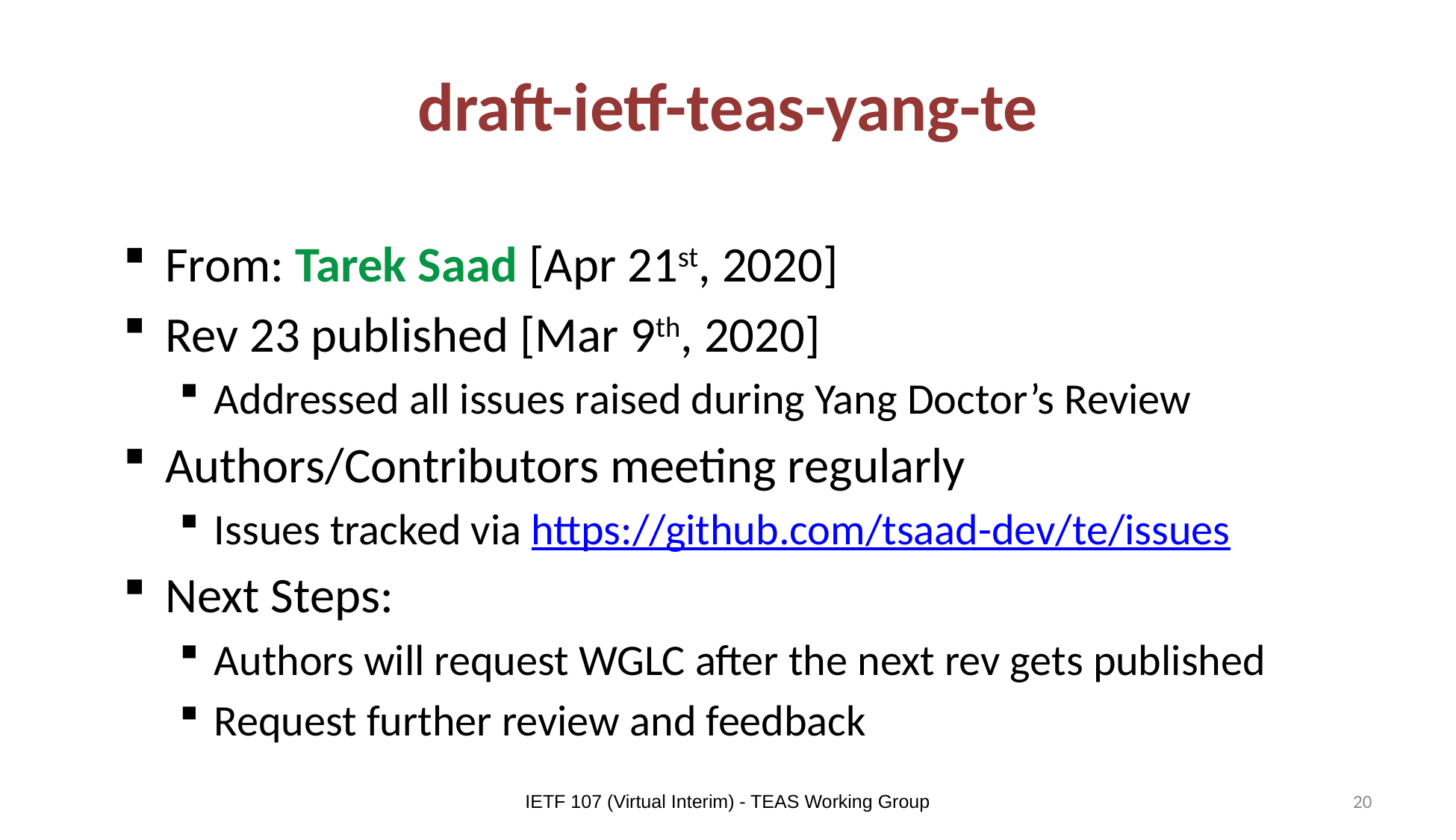

# draft-ietf-teas-yang-te
From: Tarek Saad [Apr 21st, 2020]
Rev 23 published [Mar 9th, 2020]
Addressed all issues raised during Yang Doctor’s Review
Authors/Contributors meeting regularly
Issues tracked via https://github.com/tsaad-dev/te/issues
Next Steps:
Authors will request WGLC after the next rev gets published
Request further review and feedback
IETF 107 (Virtual Interim) - TEAS Working Group
20